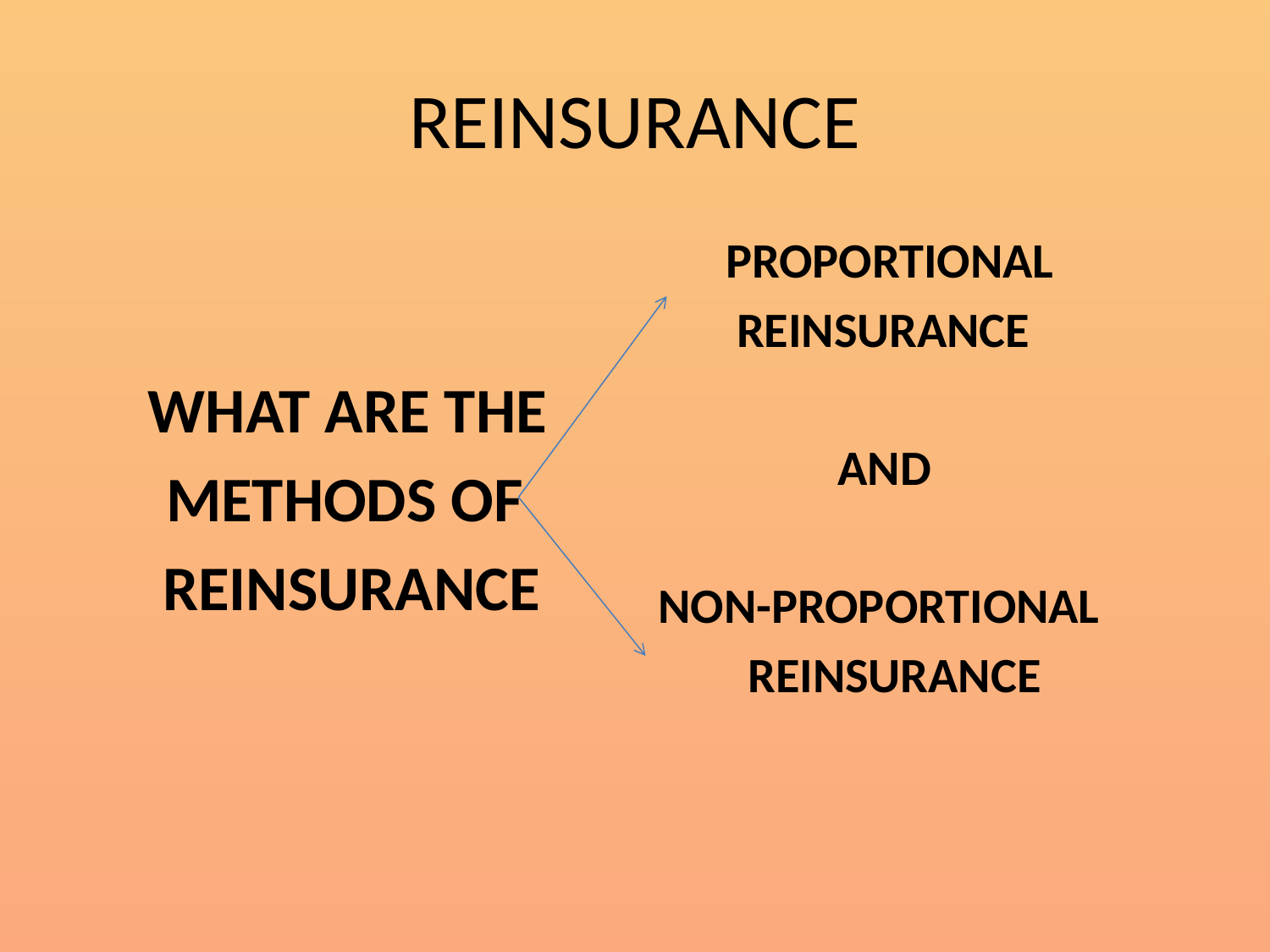

# REINSURANCE

     WHAT ARE THE
        METHODS OF
      REINSURANCE
      PROPORTIONAL
       REINSURANCE

                AND

NON-PROPORTIONAL
        REINSURANCE